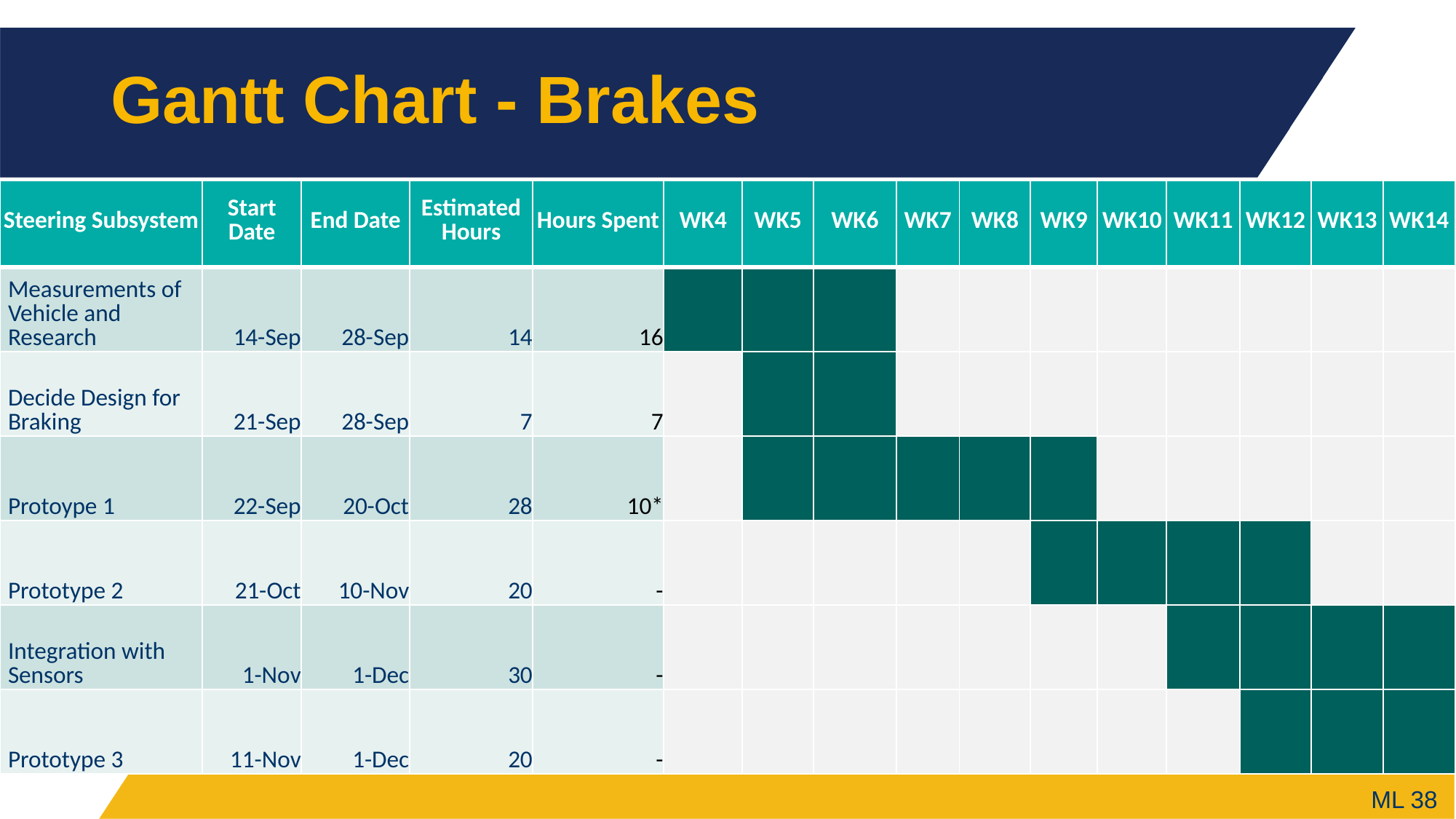

# Gantt Chart - Brakes
| Steering Subsystem | Start Date | End Date | Estimated Hours | Hours Spent | WK4 | WK5 | WK6 | WK7 | WK8 | WK9 | WK10 | WK11 | WK12 | WK13 | WK14 |
| --- | --- | --- | --- | --- | --- | --- | --- | --- | --- | --- | --- | --- | --- | --- | --- |
| Measurements of Vehicle and Research | 14-Sep | 28-Sep | 14 | 16 |  |  |  |  |  |  |  |  |  |  |  |
| Decide Design for Braking | 21-Sep | 28-Sep | 7 | 7 |  |  |  |  |  |  |  |  |  |  |  |
| Protoype 1 | 22-Sep | 20-Oct | 28 | 10\* |  |  |  |  |  |  |  |  |  |  |  |
| Prototype 2 | 21-Oct | 10-Nov | 20 | - |  |  |  |  |  |  |  |  |  |  |  |
| Integration with Sensors | 1-Nov | 1-Dec | 30 | - |  |  |  |  |  |  |  |  |  |  |  |
| Prototype 3 | 11-Nov | 1-Dec | 20 | - |  |  |  |  |  |  |  |  |  |  |  |
ML 38